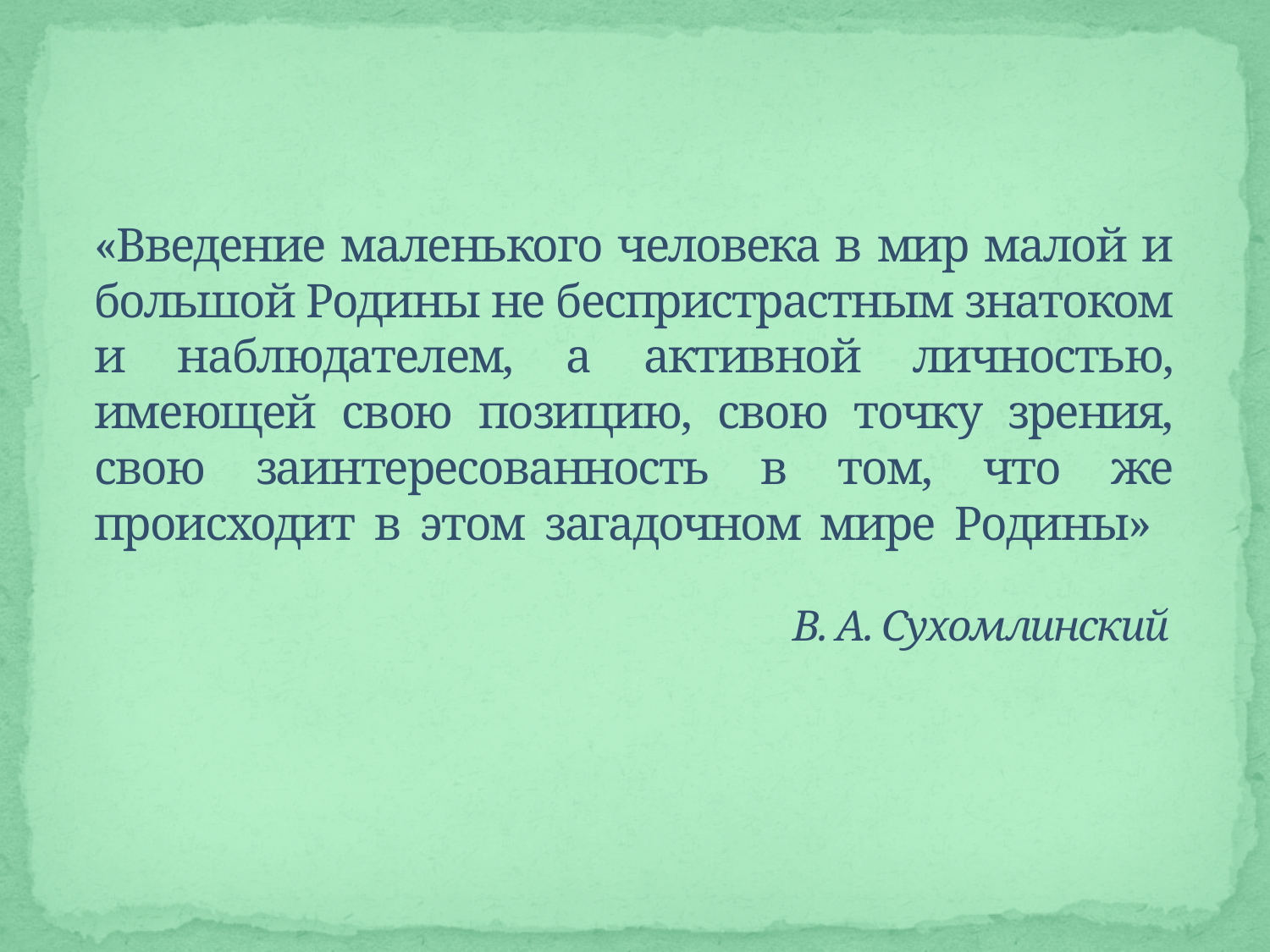

# «Введение маленького человека в мир малой и большой Родины не беспристрастным знатоком и наблюдателем, а активной личностью, имеющей свою позицию, свою точку зрения, свою заинтересованность в том, что же происходит в этом загадочном мире Родины» В. А. Сухомлинский